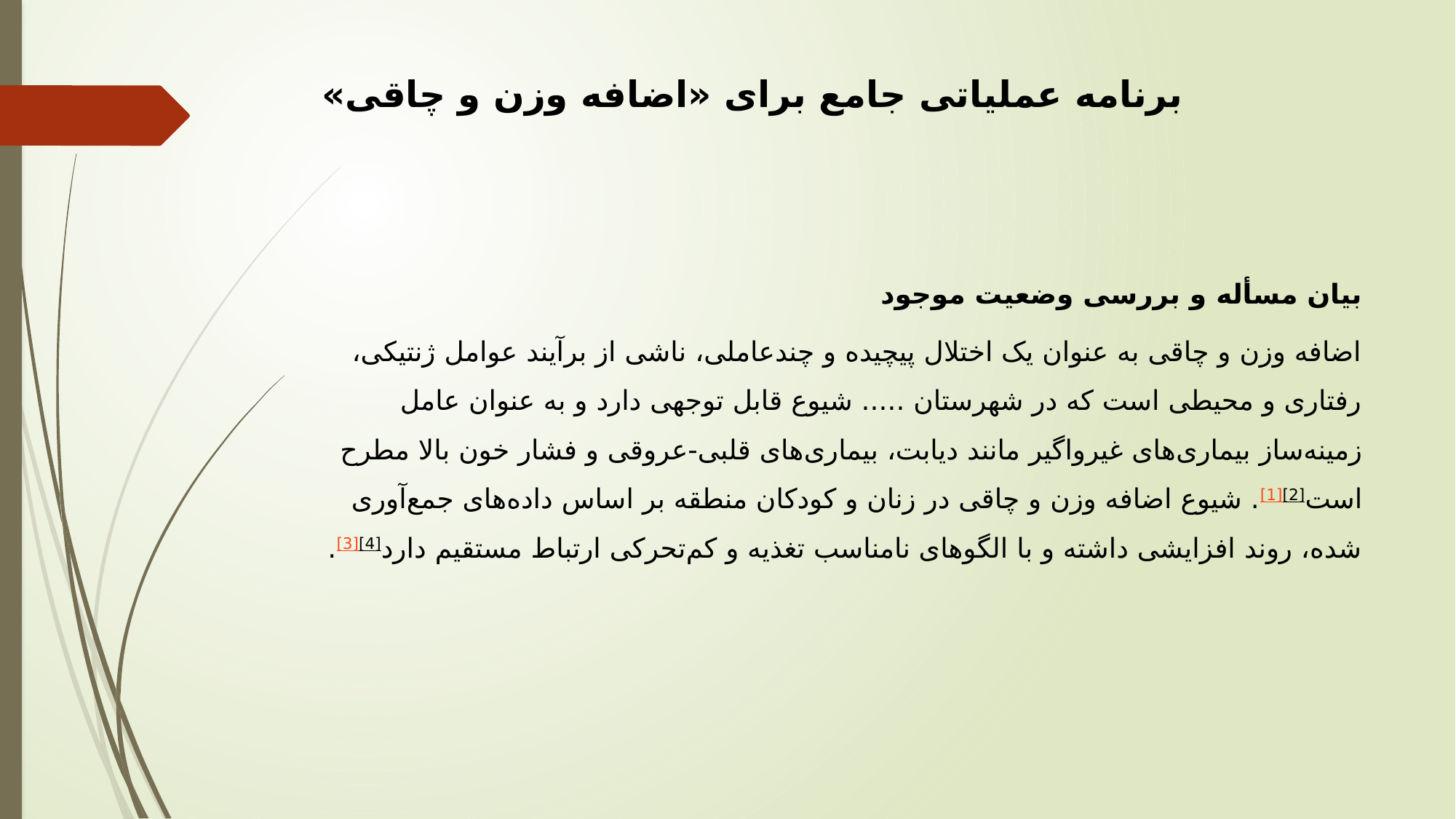

# برنامه عملیاتی جامع برای «اضافه وزن و چاقی»
بیان مسأله و بررسی وضعیت موجود
اضافه وزن و چاقی به عنوان یک اختلال پیچیده و چندعاملی، ناشی از برآیند عوامل ژنتیکی، رفتاری و محیطی است که در شهرستان ..... شیوع قابل توجهی دارد و به عنوان عامل زمینه‌ساز بیماری‌های غیرواگیر مانند دیابت، بیماری‌های قلبی-عروقی و فشار خون بالا مطرح است[1][2]. شیوع اضافه وزن و چاقی در زنان و کودکان منطقه بر اساس داده‌های جمع‌آوری شده، روند افزایشی داشته و با الگوهای نامناسب تغذیه و کم‌تحرکی ارتباط مستقیم دارد[3][4].